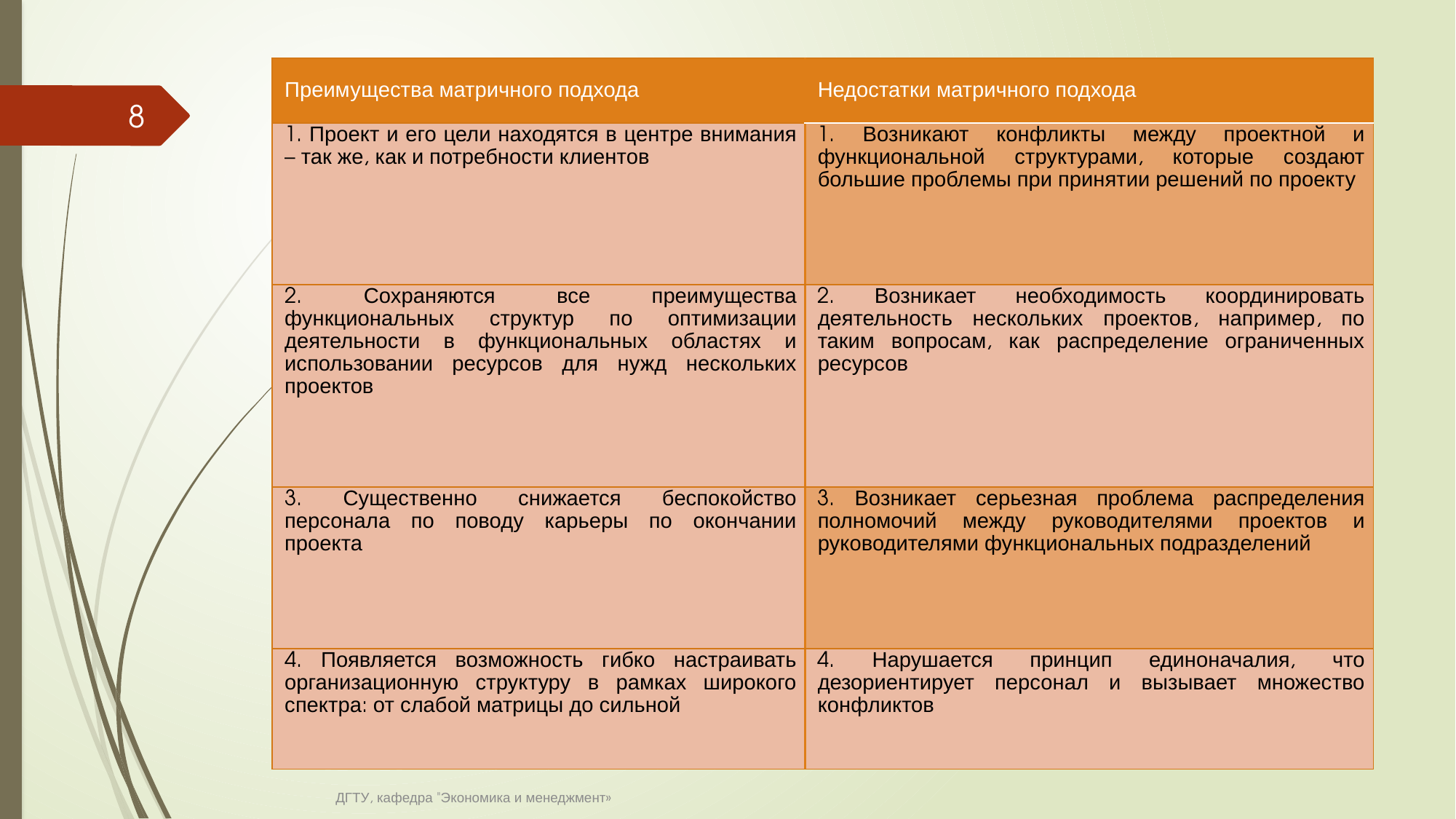

| Преимущества матричного подхода | Недостатки матричного подхода |
| --- | --- |
| 1. Проект и его цели находятся в центре внимания – так же, как и потребности клиентов | 1. Возникают конфликты между проектной и функциональной структурами, которые создают большие проблемы при принятии решений по проекту |
| 2. Сохраняются все преимущества функциональных структур по оптимизации деятельности в функциональных областях и использовании ресурсов для нужд нескольких проектов | 2. Возникает необходимость координировать деятельность нескольких проектов, например, по таким вопросам, как распределение ограниченных ресурсов |
| 3. Существенно снижается беспокойство персонала по поводу карьеры по окончании проекта | 3. Возникает серьезная проблема распределения полномочий между руководителями проектов и руководителями функциональных подразделений |
| 4. Появляется возможность гибко настраивать организационную структуру в рамках широкого спектра: от слабой матрицы до сильной | 4. Нарушается принцип единоначалия, что дезориентирует персонал и вызывает множество конфликтов |
8
ДГТУ, кафедра "Экономика и менеджмент»